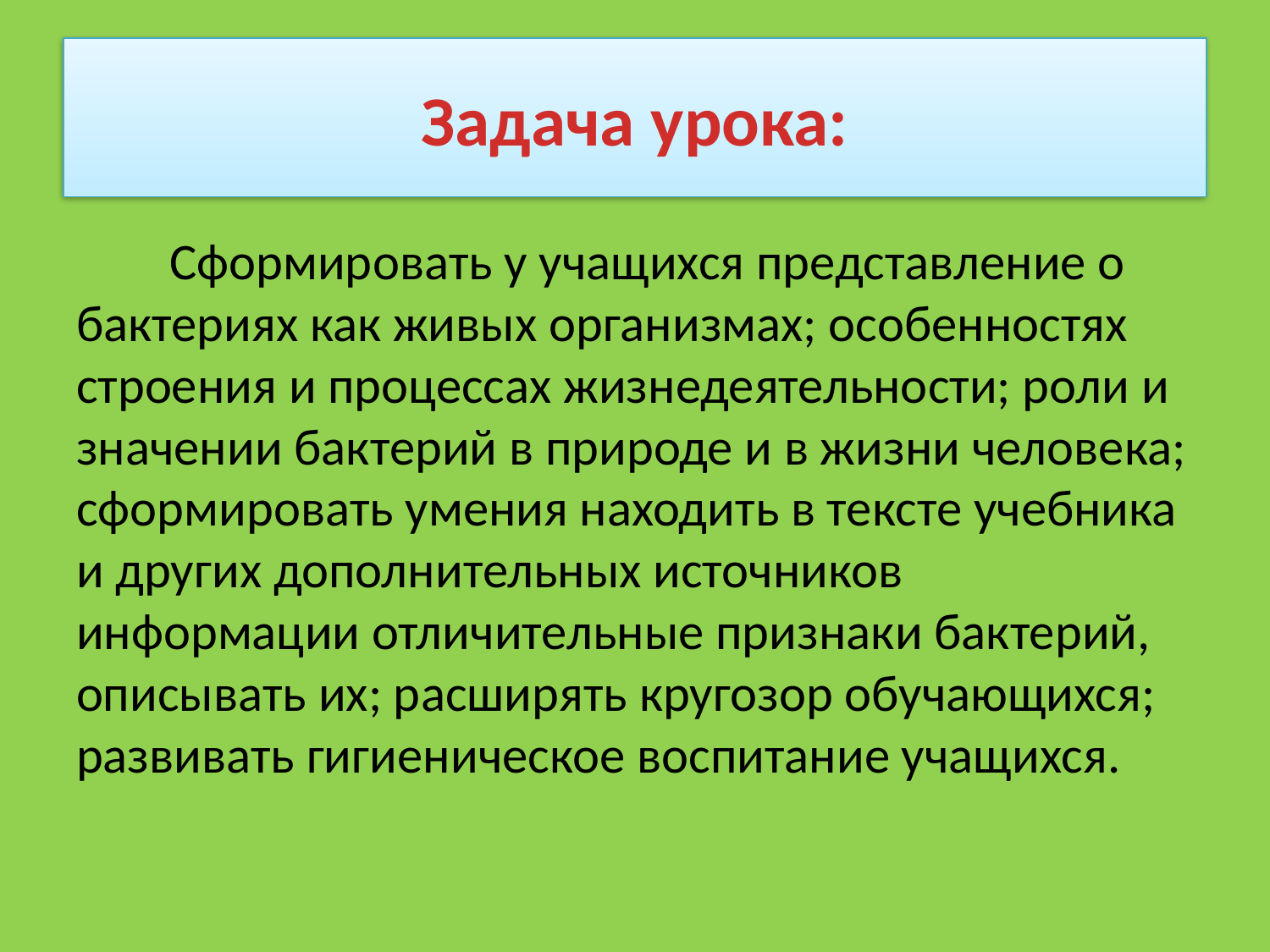

# Задача урока:
        Сформировать у учащихся представление о бактериях как живых организмах; особенностях строения и процессах жизнедеятельности; роли и значении бактерий в природе и в жизни человека; сформировать умения находить в тексте учебника и других дополнительных источников информации отличительные признаки бактерий, описывать их; расширять кругозор обучающихся; развивать гигиеническое воспитание учащихся.